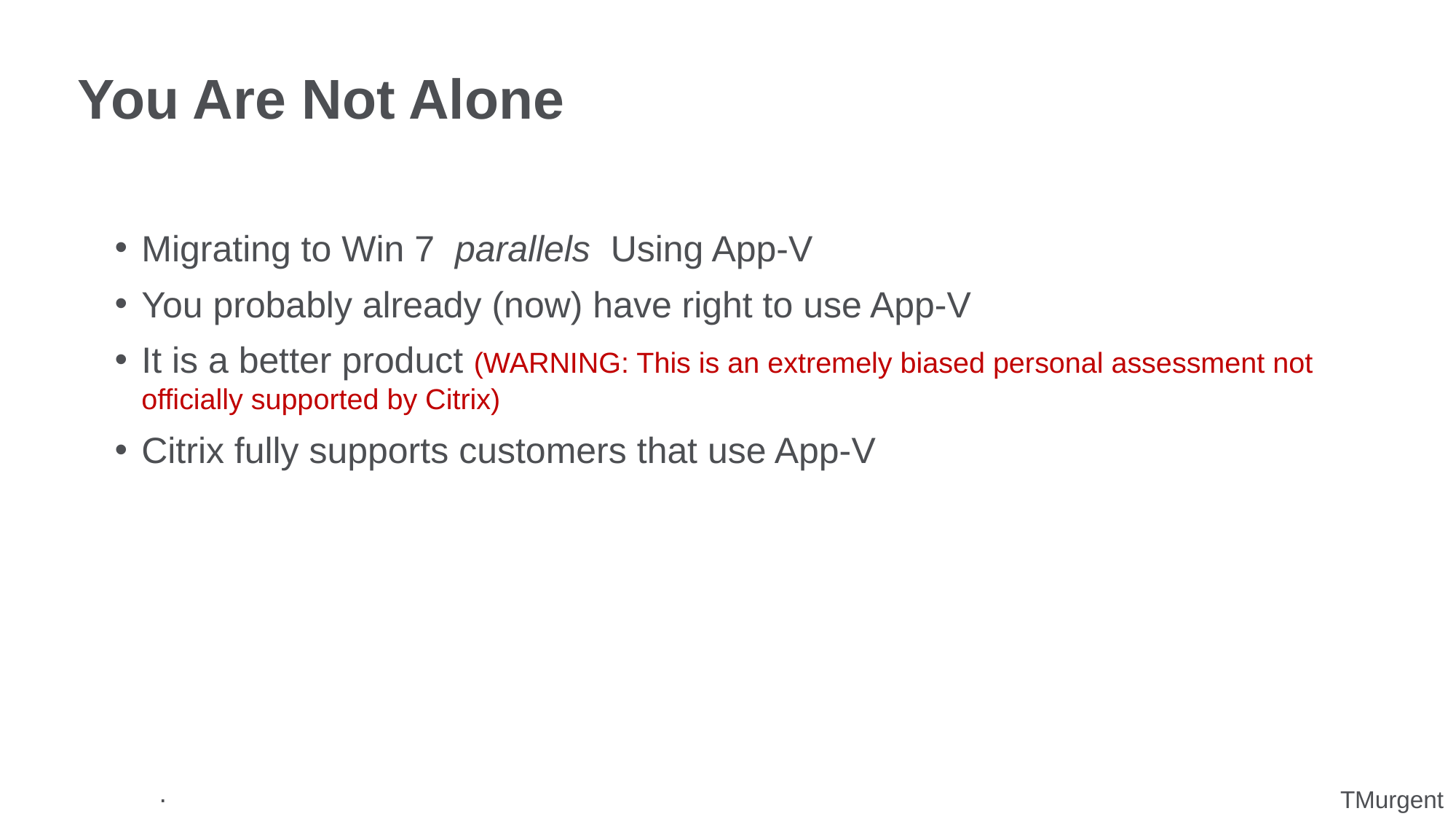

# You Are Not Alone
Migrating to Win 7  parallels  Using App-V
You probably already (now) have right to use App-V
It is a better product (WARNING: This is an extremely biased personal assessment not officially supported by Citrix)
Citrix fully supports customers that use App-V
.